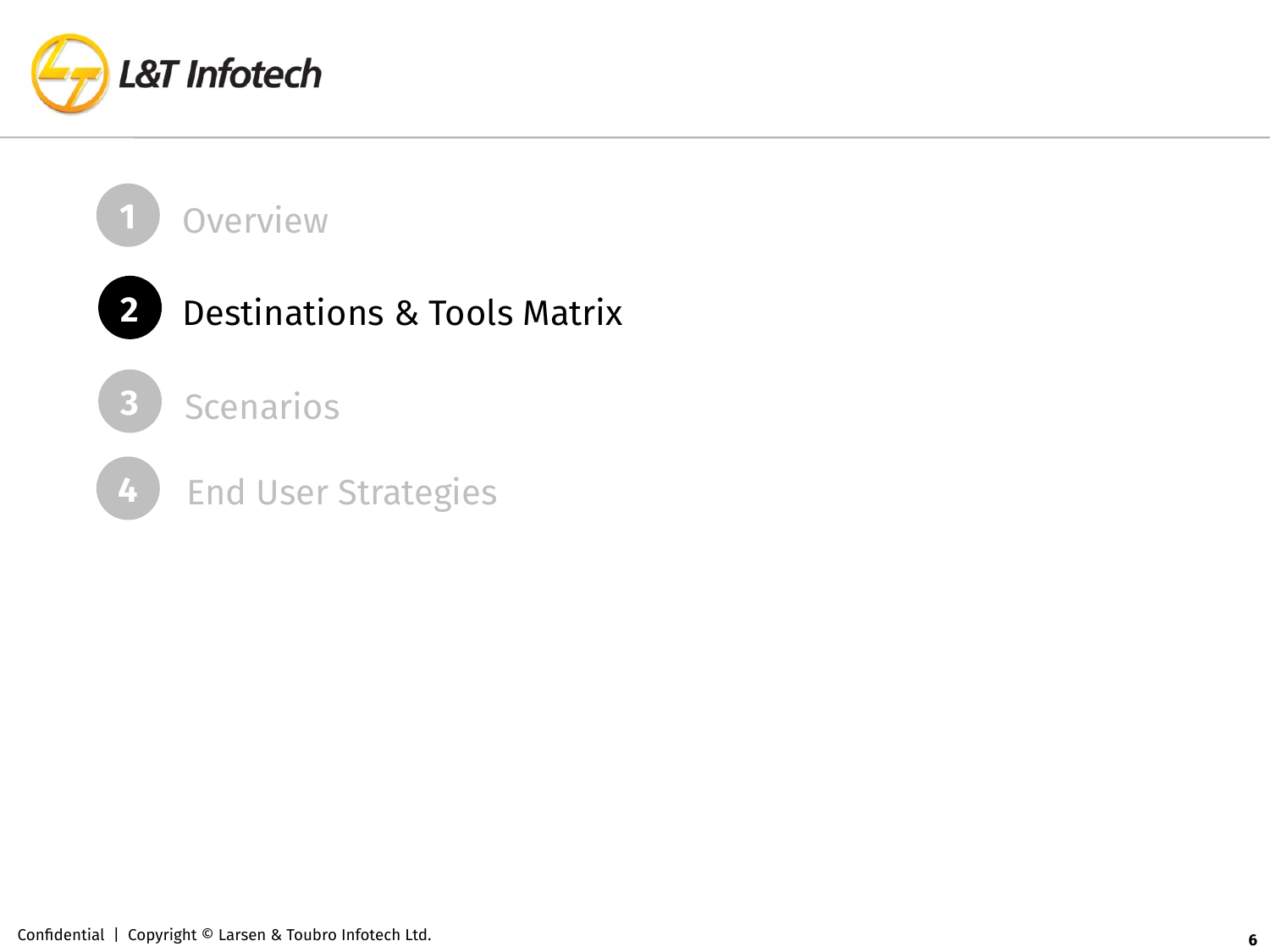

1
Overview
2
Destinations & Tools Matrix
3
Scenarios
4
End User Strategies
Confidential  |  Copyright © Larsen & Toubro Infotech Ltd.
6